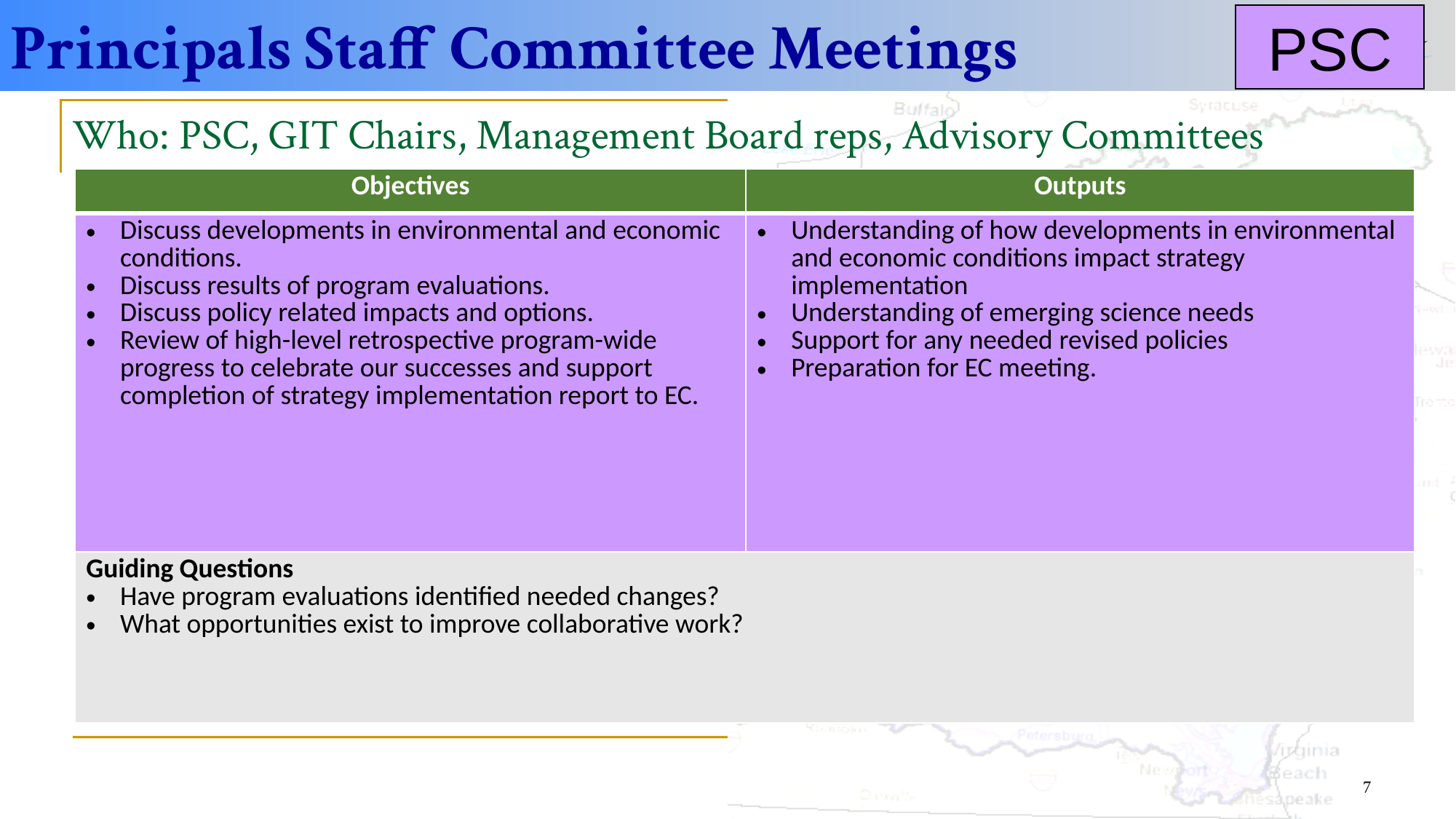

Principals Staff Committee Meetings
PSC
Who: PSC, GIT Chairs, Management Board reps, Advisory Committees
| Objectives | Outputs |
| --- | --- |
| Discuss developments in environmental and economic conditions. Discuss results of program evaluations. Discuss policy related impacts and options. Review of high-level retrospective program-wide progress to celebrate our successes and support completion of strategy implementation report to EC. | Understanding of how developments in environmental and economic conditions impact strategy implementation Understanding of emerging science needs Support for any needed revised policies Preparation for EC meeting. |
| Guiding Questions Have program evaluations identified needed changes? What opportunities exist to improve collaborative work? |  |
7